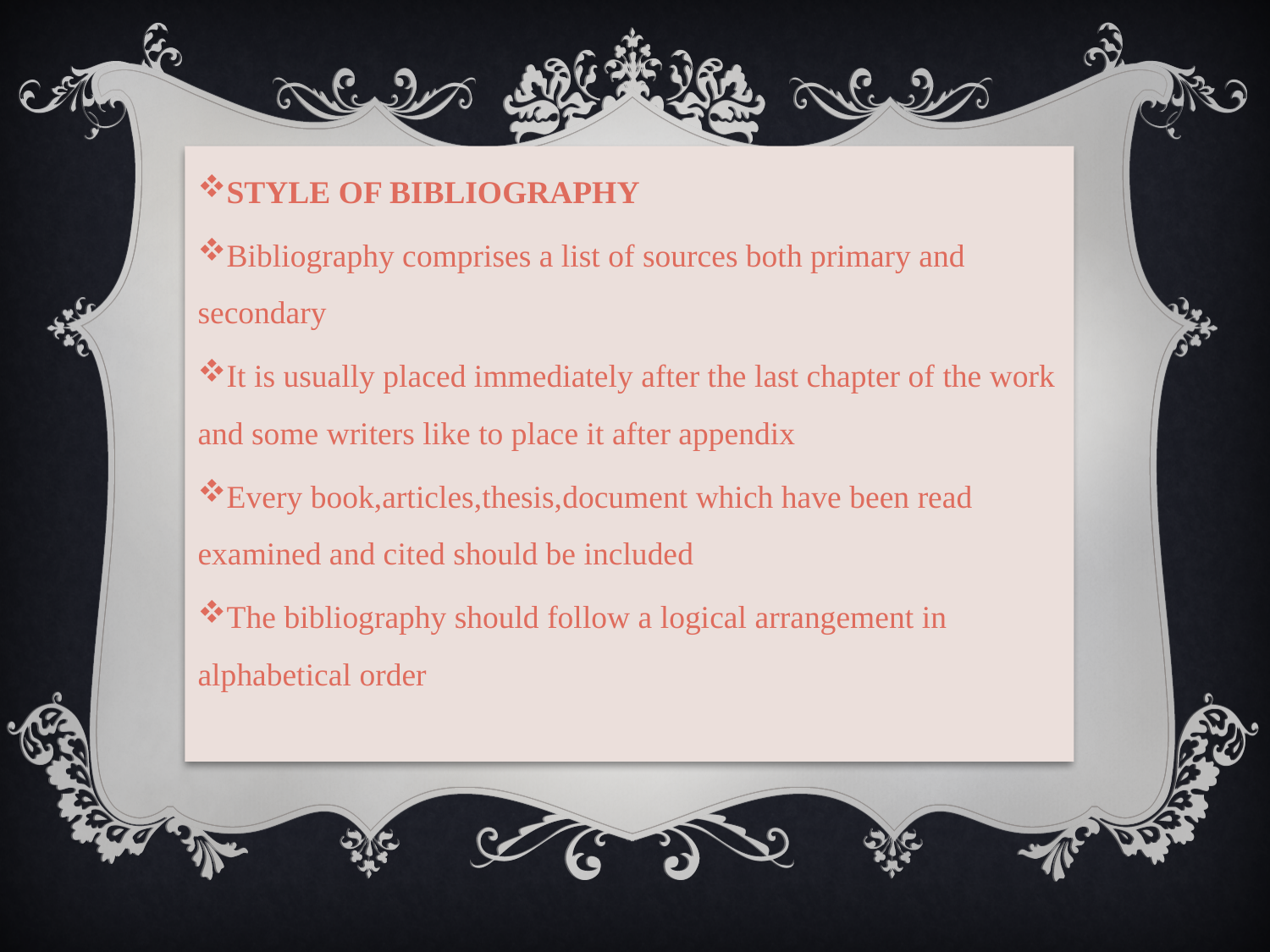

STYLE OF BIBLIOGRAPHY
Bibliography comprises a list of sources both primary and secondary
It is usually placed immediately after the last chapter of the work and some writers like to place it after appendix
Every book,articles,thesis,document which have been read examined and cited should be included
The bibliography should follow a logical arrangement in alphabetical order